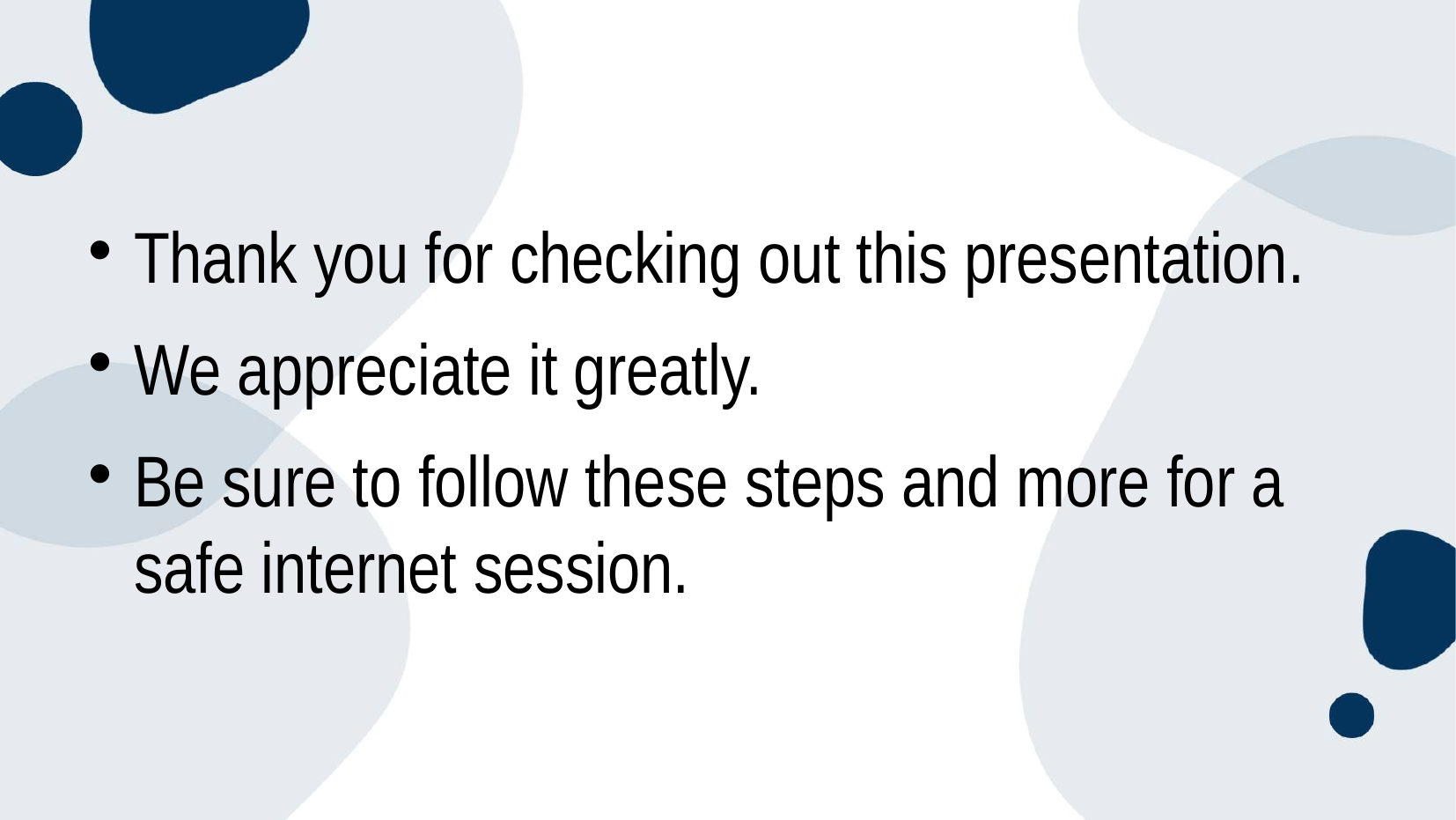

#
Thank you for checking out this presentation.
We appreciate it greatly.
Be sure to follow these steps and more for a safe internet session.